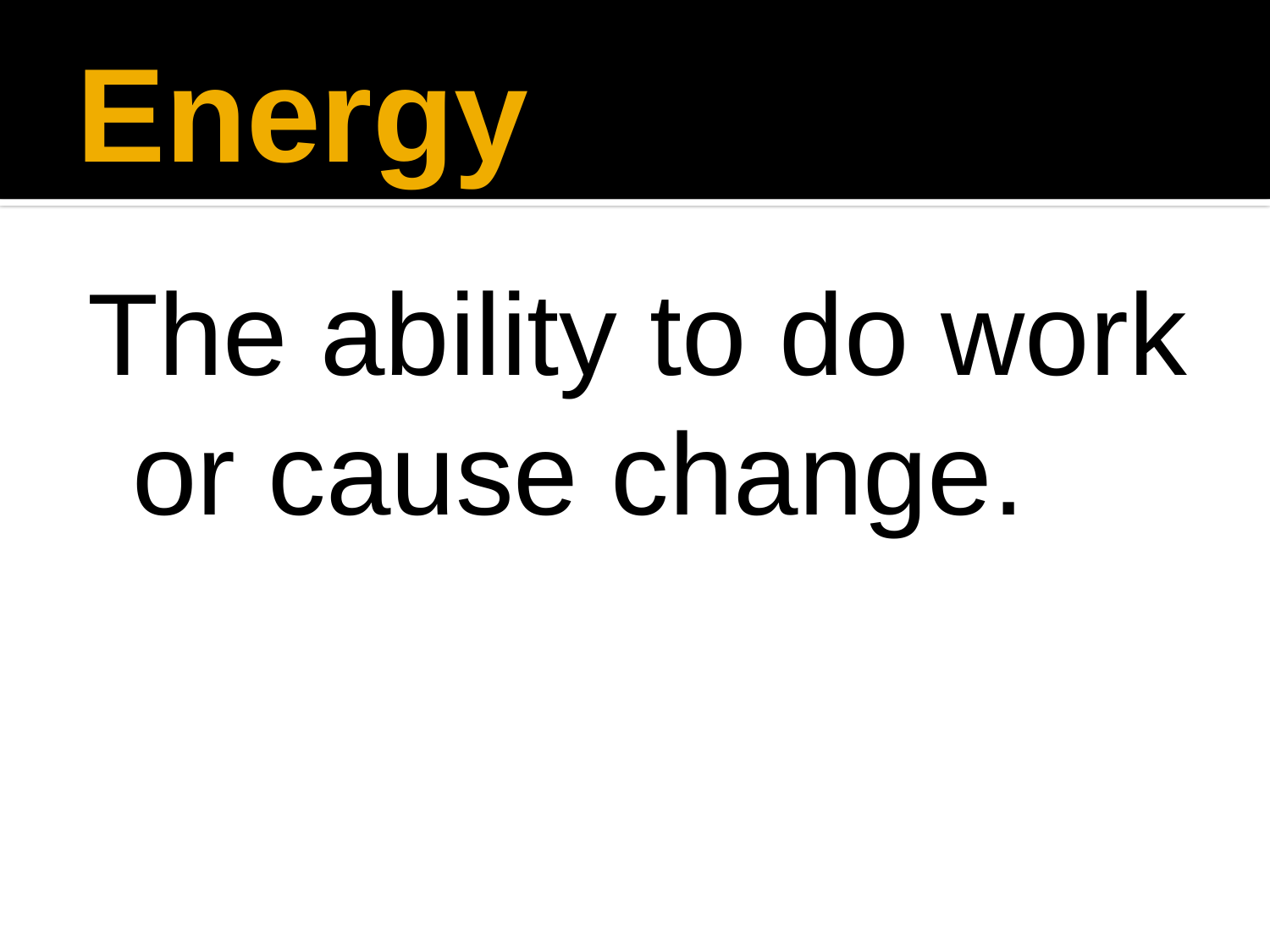

# Energy
The ability to do work or cause change.